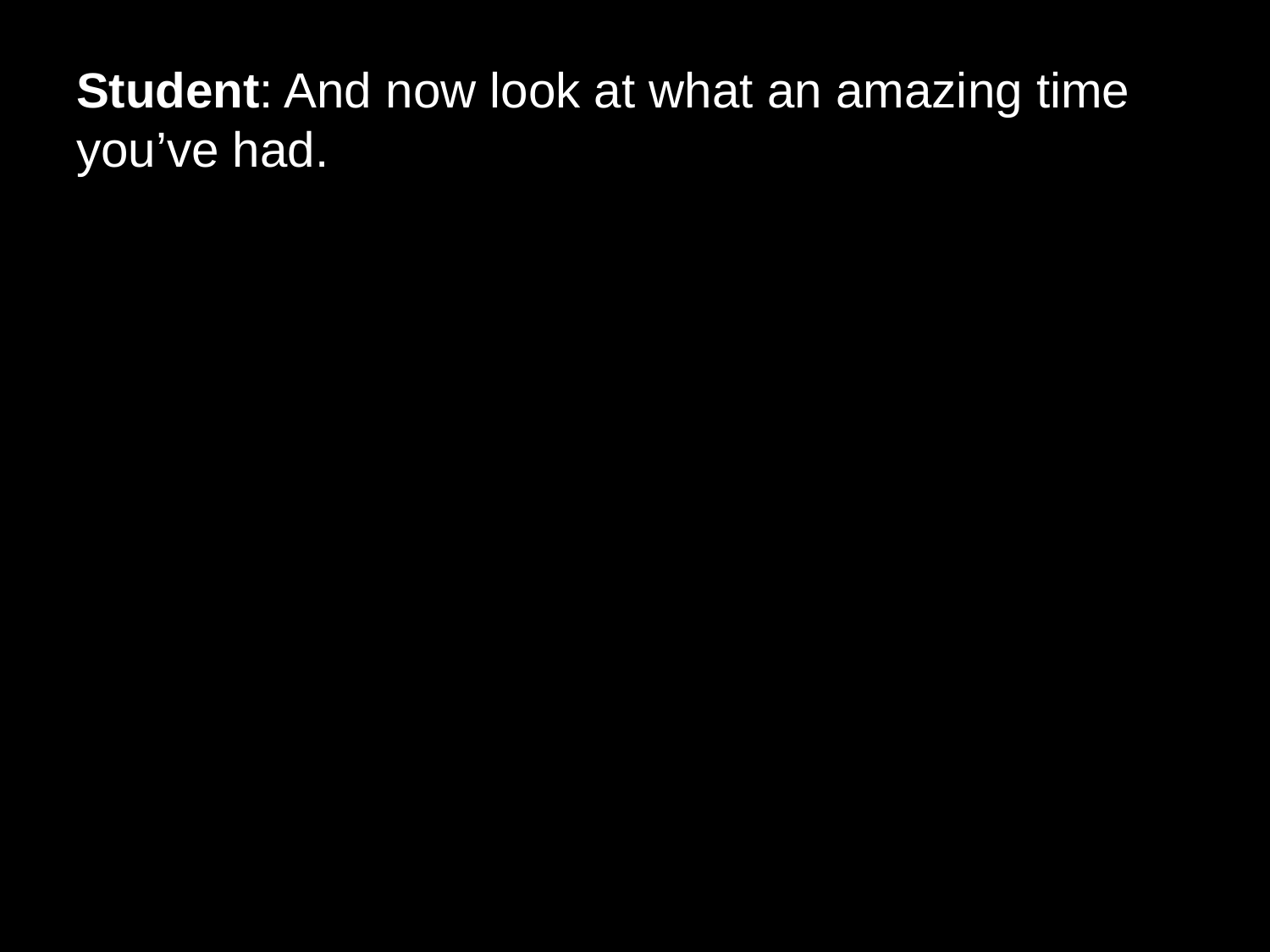

# Student: And now look at what an amazing time you’ve had.